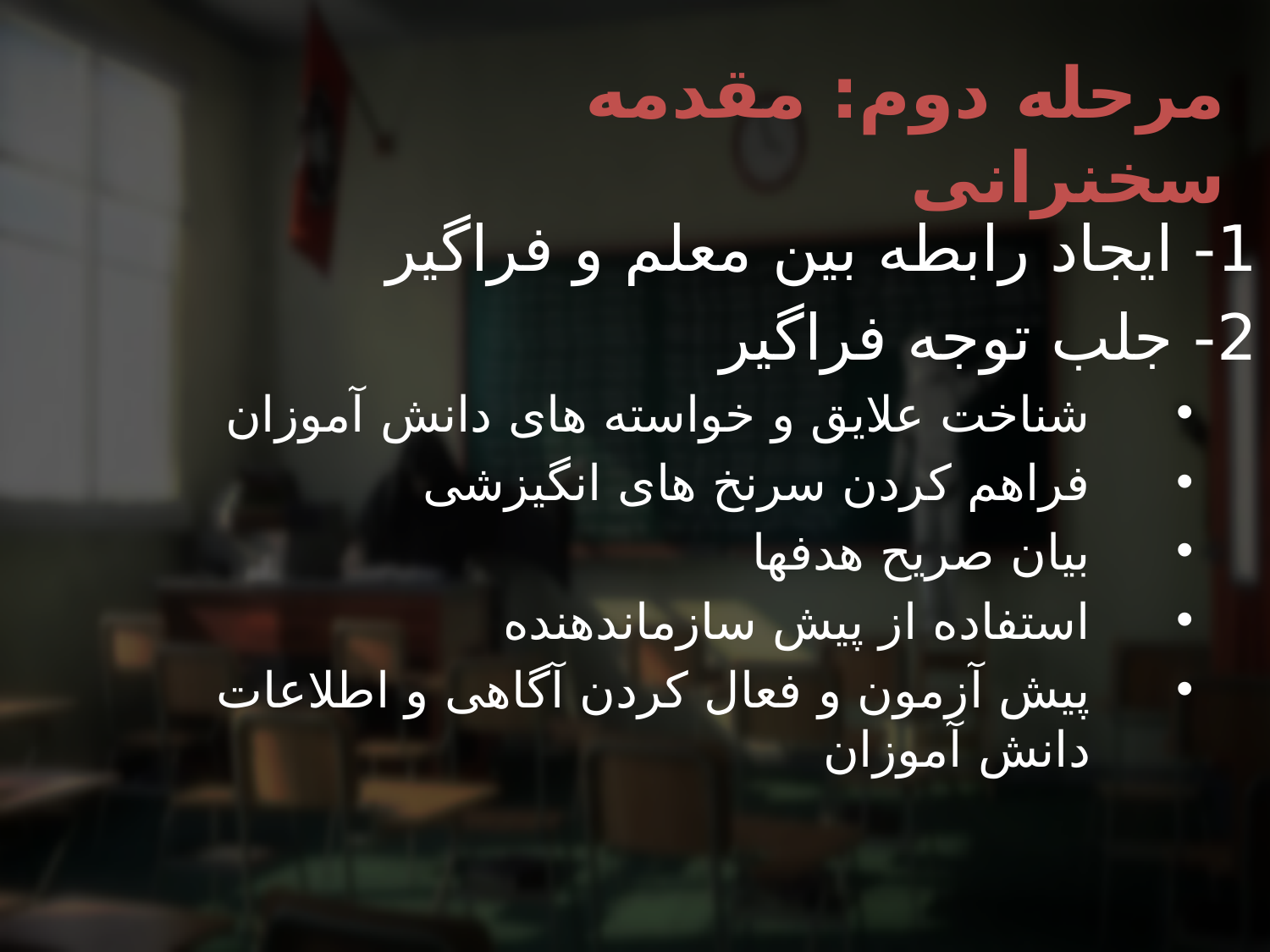

# مرحله دوم: مقدمه سخنرانی
1- ایجاد رابطه بین معلم و فراگیر
2- جلب توجه فراگیر
شناخت علایق و خواسته های دانش آموزان
فراهم کردن سرنخ های انگیزشی
بیان صریح هدفها
استفاده از پیش سازماندهنده
پیش آزمون و فعال کردن آگاهی و اطلاعات دانش آموزان